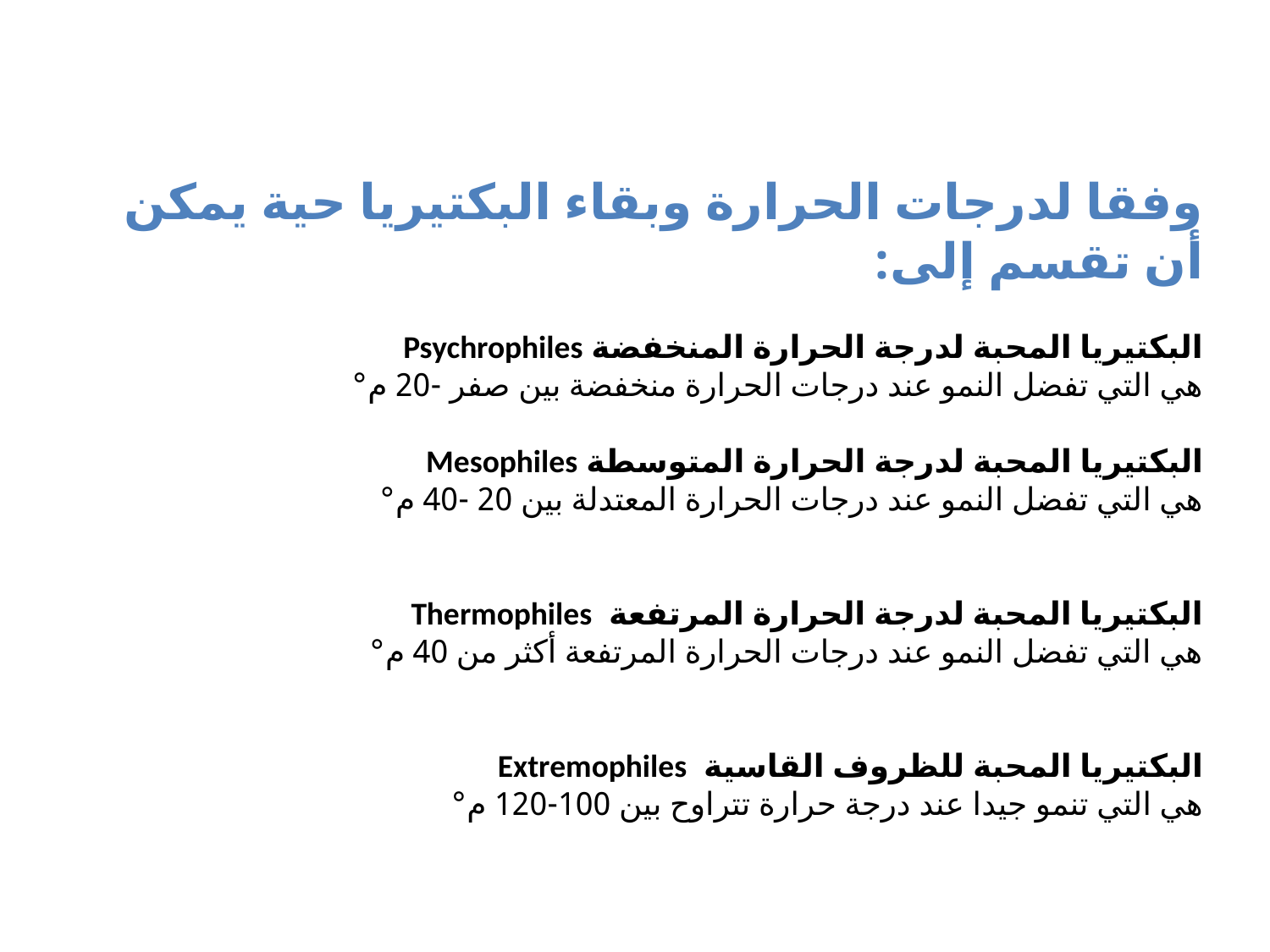

وفقا لدرجات الحرارة وبقاء البكتيريا حية يمكن أن تقسم إلى:

البكتيريا المحبة لدرجة الحرارة المنخفضة Psychrophiles
هي التي تفضل النمو عند درجات الحرارة منخفضة بين صفر -20 م°

البكتيريا المحبة لدرجة الحرارة المتوسطة Mesophiles
هي التي تفضل النمو عند درجات الحرارة المعتدلة بين 20 -40 م°

البكتيريا المحبة لدرجة الحرارة المرتفعة  Thermophiles
هي التي تفضل النمو عند درجات الحرارة المرتفعة أكثر من 40 م°

البكتيريا المحبة للظروف القاسية  Extremophiles
هي التي تنمو جيدا عند درجة حرارة تتراوح بين 100-120 م°